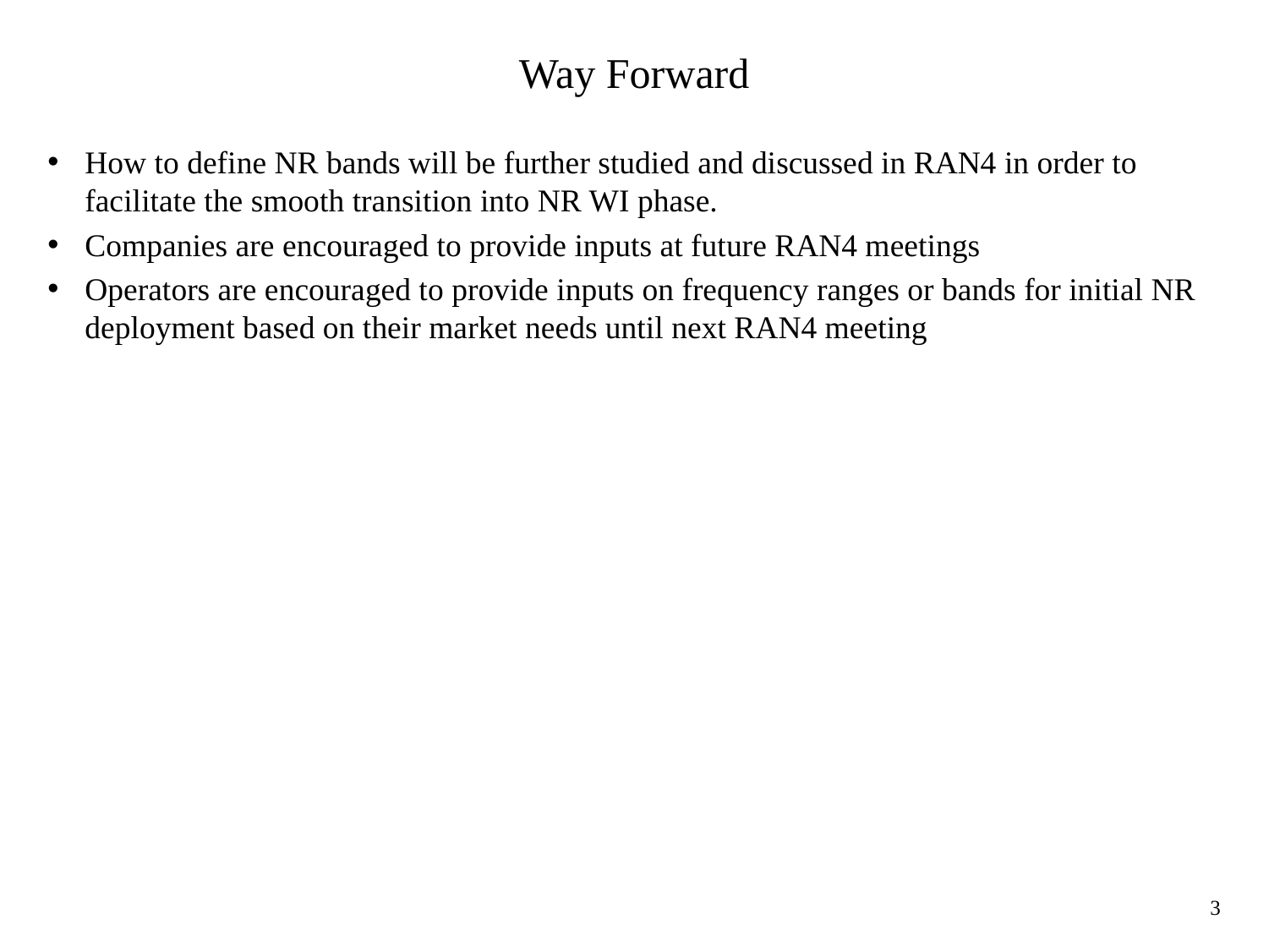

# Way Forward
How to define NR bands will be further studied and discussed in RAN4 in order to facilitate the smooth transition into NR WI phase.
Companies are encouraged to provide inputs at future RAN4 meetings
Operators are encouraged to provide inputs on frequency ranges or bands for initial NR deployment based on their market needs until next RAN4 meeting
3